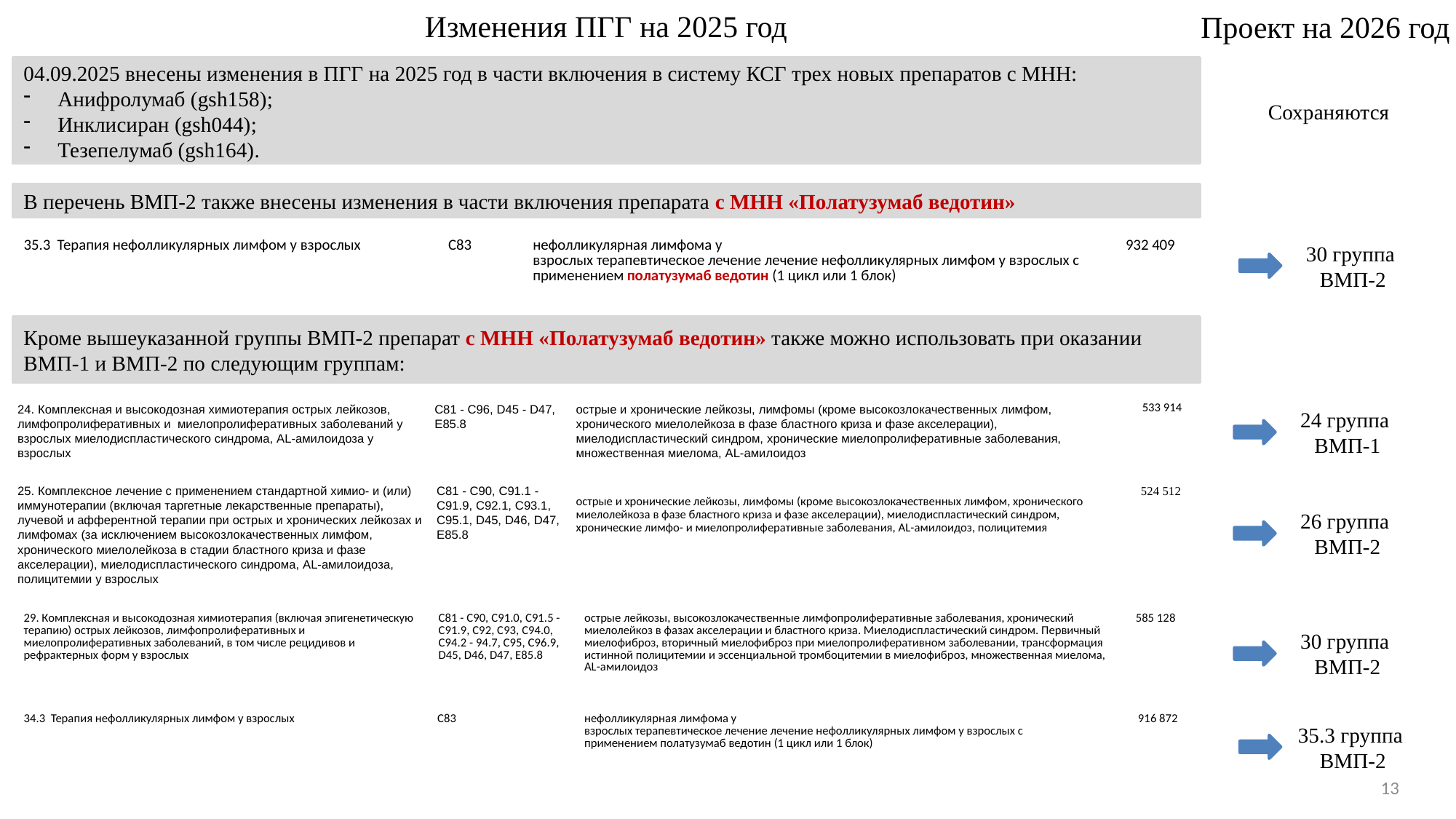

Изменения ПГГ на 2025 год
Проект на 2026 год
Сохраняются
04.09.2025 внесены изменения в ПГГ на 2025 год в части включения в систему КСГ трех новых препаратов с МНН:
Анифролумаб (gsh158);
Инклисиран (gsh044);
Тезепелумаб (gsh164).
В перечень ВМП-2 также внесены изменения в части включения препарата с МНН «Полатузумаб ведотин»
30 группа
ВМП-2
| 35.3 Терапия нефолликулярных лимфом у взрослых | С83 | нефолликулярная лимфома у взрослых терапевтическое лечение лечение нефолликулярных лимфом у взрослых с применением полатузумаб ведотин (1 цикл или 1 блок) | 932 409 |
| --- | --- | --- | --- |

Кроме вышеуказанной группы ВМП-2 препарат с МНН «Полатузумаб ведотин» также можно использовать при оказании ВМП-1 и ВМП-2 по следующим группам:
24 группа
ВМП-1
| 24. Комплексная и высокодозная химиотерапия острых лейкозов, лимфопролиферативных и миелопролиферативных заболеваний у взрослых миелодиспластического синдрома, AL-амилоидоза у взрослых | C81 - C96, D45 - D47, E85.8 | острые и хронические лейкозы, лимфомы (кроме высокозлокачественных лимфом, хронического миелолейкоза в фазе бластного криза и фазе акселерации), миелодиспластический синдром, хронические миелопролиферативные заболевания, множественная миелома, AL-амилоидоз | 533 914 |
| --- | --- | --- | --- |

| 25. Комплексное лечение с применением стандартной химио- и (или) иммунотерапии (включая таргетные лекарственные препараты), лучевой и афферентной терапии при острых и хронических лейкозах и лимфомах (за исключением высокозлокачественных лимфом, хронического миелолейкоза в стадии бластного криза и фазе акселерации), миелодиспластического синдрома, AL-амилоидоза, полицитемии у взрослых | C81 - C90, C91.1 - C91.9, C92.1, C93.1, C95.1, D45, D46, D47, E85.8 | острые и хронические лейкозы, лимфомы (кроме высокозлокачественных лимфом, хронического миелолейкоза в фазе бластного криза и фазе акселерации), миелодиспластический синдром, хронические лимфо- и миелопролиферативные заболевания, AL-амилоидоз, полицитемия | 524 512 |
| --- | --- | --- | --- |
26 группа
ВМП-2

| 29. Комплексная и высокодозная химиотерапия (включая эпигенетическую терапию) острых лейкозов, лимфопролиферативных и миелопролиферативных заболеваний, в том числе рецидивов и рефрактерных форм у взрослых | C81 - C90, C91.0, C91.5 - C91.9, C92, C93, C94.0, C94.2 - 94.7, C95, C96.9, D45, D46, D47, E85.8 | острые лейкозы, высокозлокачественные лимфопролиферативные заболевания, хронический миелолейкоз в фазах акселерации и бластного криза. Миелодиспластический синдром. Первичный миелофиброз, вторичный миелофиброз при миелопролиферативном заболевании, трансформация истинной полицитемии и эссенциальной тромбоцитемии в миелофиброз, множественная миелома, AL-амилоидоз | 585 128 |
| --- | --- | --- | --- |
30 группа
ВМП-2

| 34.3 Терапия нефолликулярных лимфом у взрослых | С83 | нефолликулярная лимфома у взрослых терапевтическое лечение лечение нефолликулярных лимфом у взрослых с применением полатузумаб ведотин (1 цикл или 1 блок) | 916 872 |
| --- | --- | --- | --- |
35.3 группа
ВМП-2

13